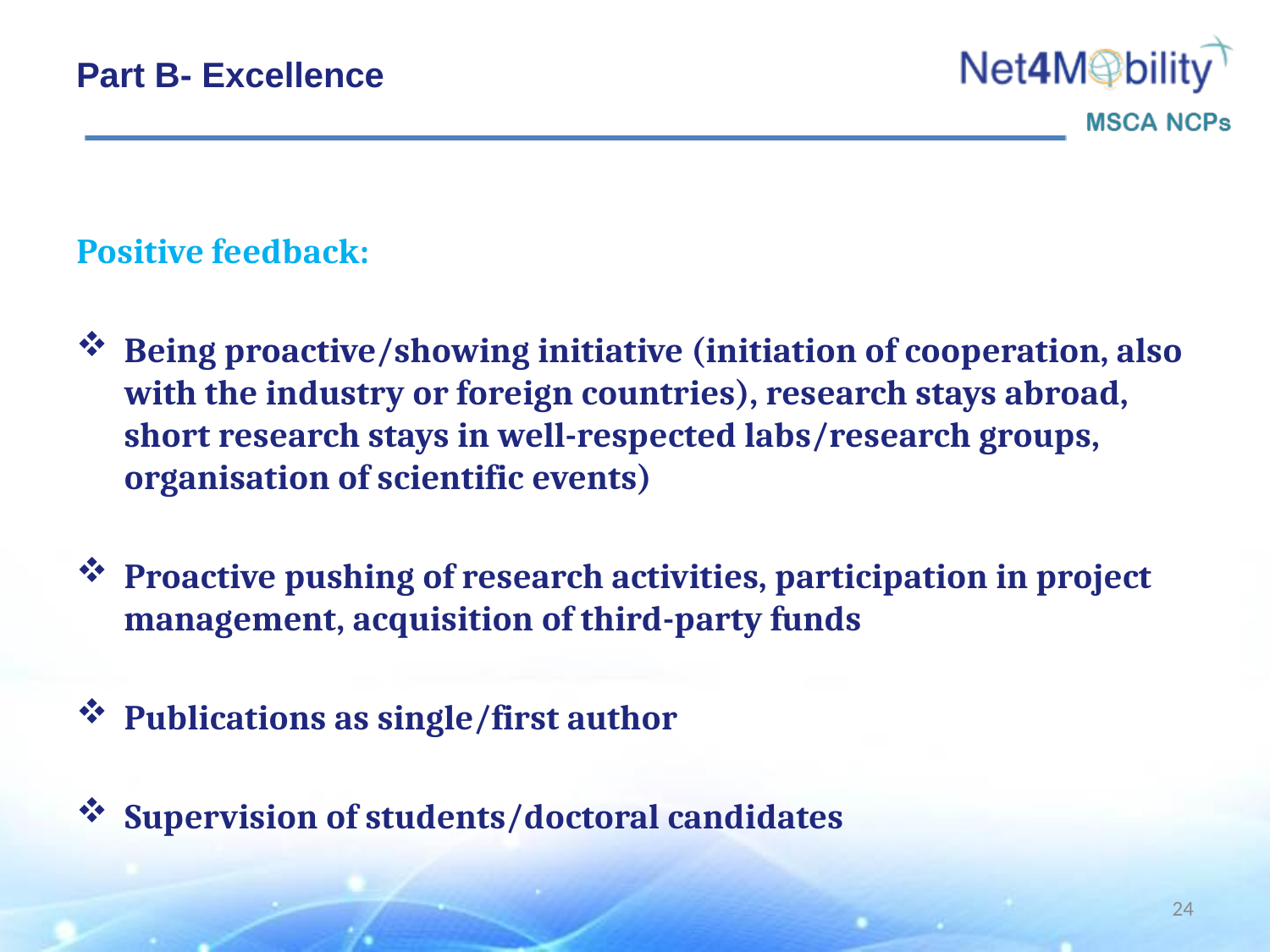

# Part B- Excellence
Positive feedback:

Being proactive/showing initiative (initiation of cooperation, also with the industry or foreign countries), research stays abroad, short research stays in well-respected labs/research groups, organisation of scientific events)

Proactive pushing of research activities, participation in project management, acquisition of third-party funds

Publications as single/first author

Supervision of students/doctoral candidates

24